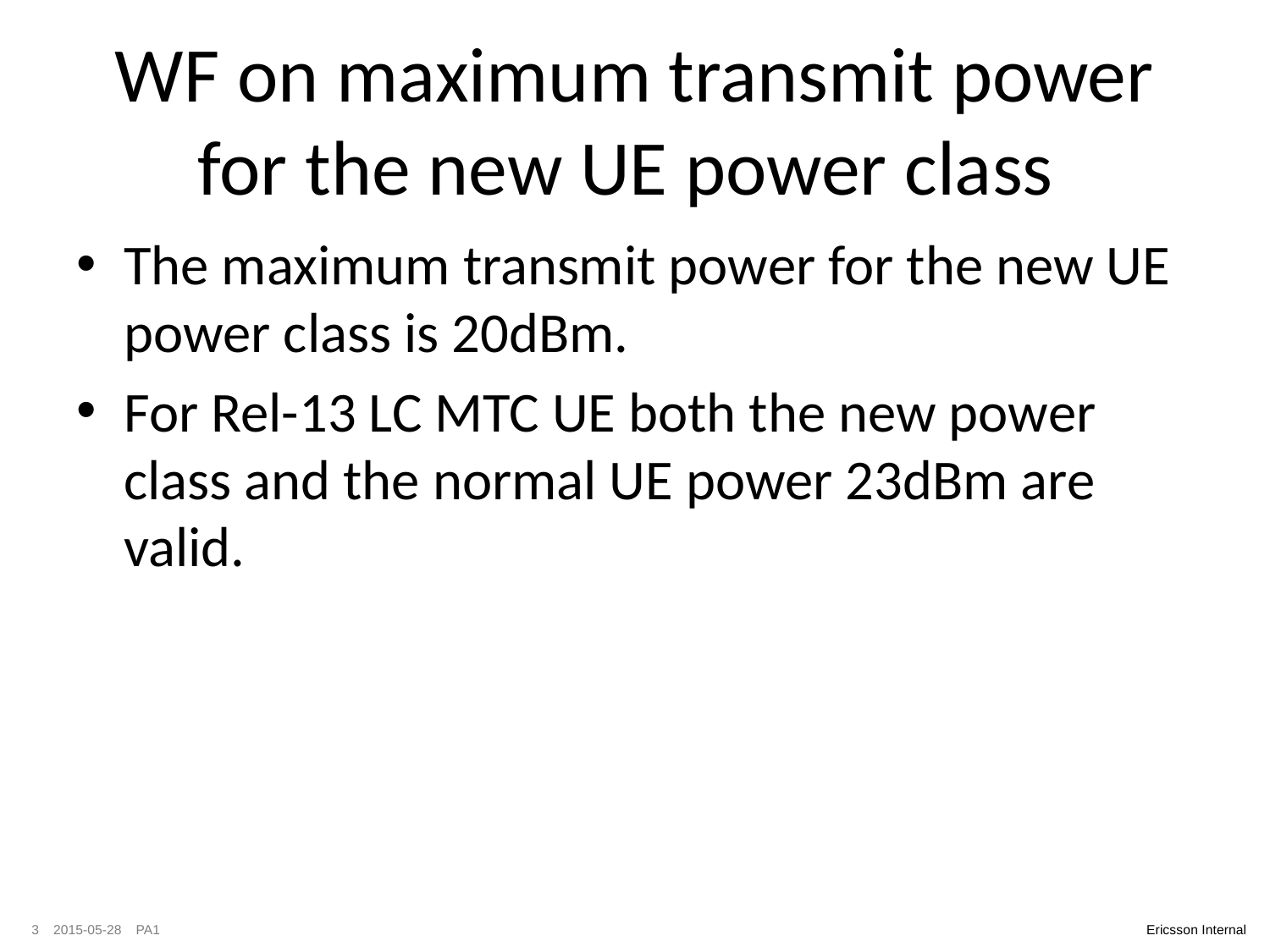

# WF on maximum transmit power for the new UE power class
The maximum transmit power for the new UE power class is 20dBm.
For Rel-13 LC MTC UE both the new power class and the normal UE power 23dBm are valid.